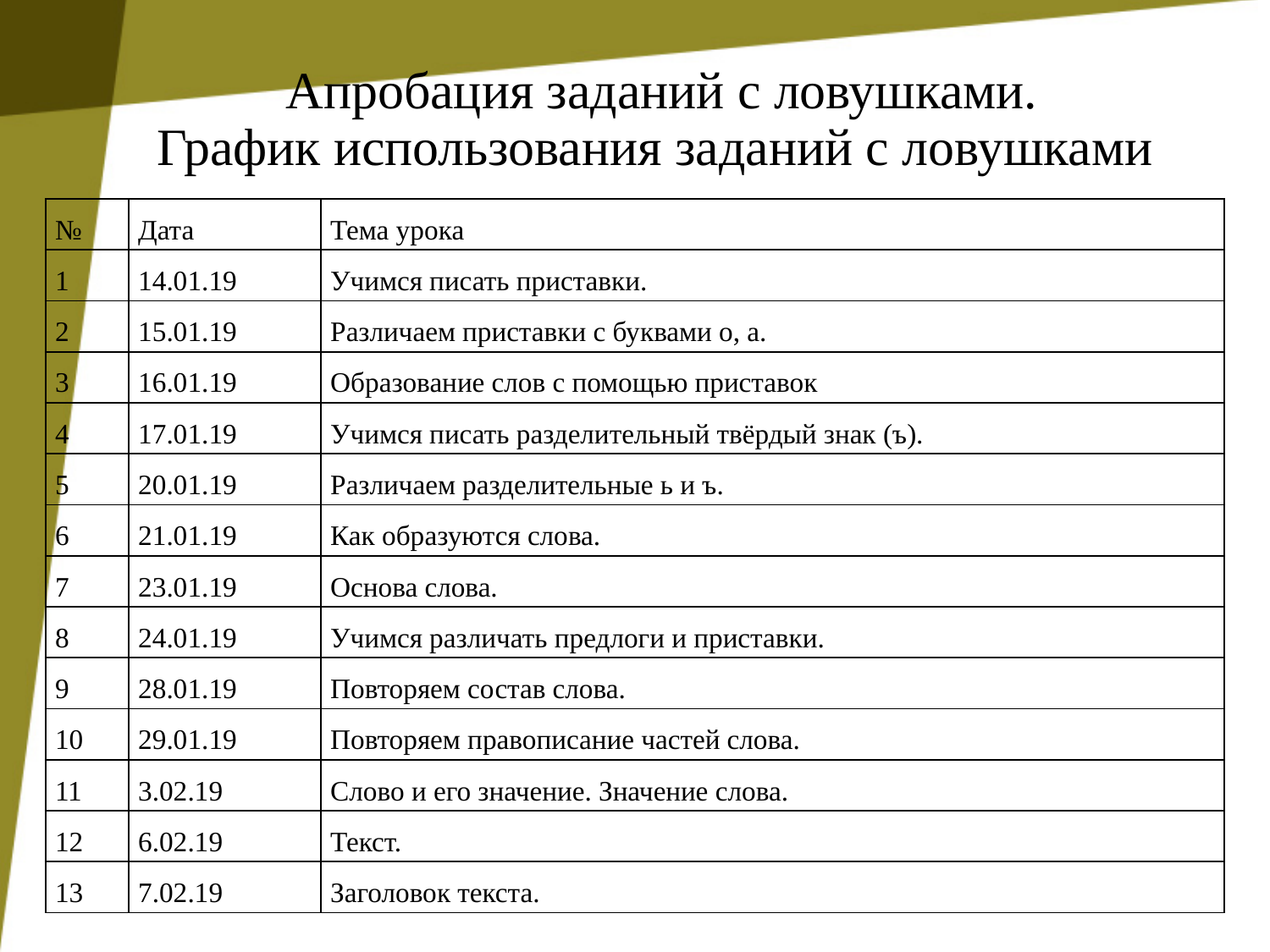

# Апробация заданий с ловушками. График использования заданий с ловушками
| № | Дата | Тема урока |
| --- | --- | --- |
| 1 | 14.01.19 | Учимся писать приставки. |
| 2 | 15.01.19 | Различаем приставки с буквами о, а. |
| 3 | 16.01.19 | Образование слов с помощью приставок |
| 4 | 17.01.19 | Учимся писать разделительный твёрдый знак (ъ). |
| 5 | 20.01.19 | Различаем разделительные ь и ъ. |
| 6 | 21.01.19 | Как образуются слова. |
| 7 | 23.01.19 | Основа слова. |
| 8 | 24.01.19 | Учимся различать предлоги и приставки. |
| 9 | 28.01.19 | Повторяем состав слова. |
| 10 | 29.01.19 | Повторяем правописание частей слова. |
| 11 | 3.02.19 | Слово и его значение. Значение слова. |
| 12 | 6.02.19 | Текст. |
| 13 | 7.02.19 | Заголовок текста. |